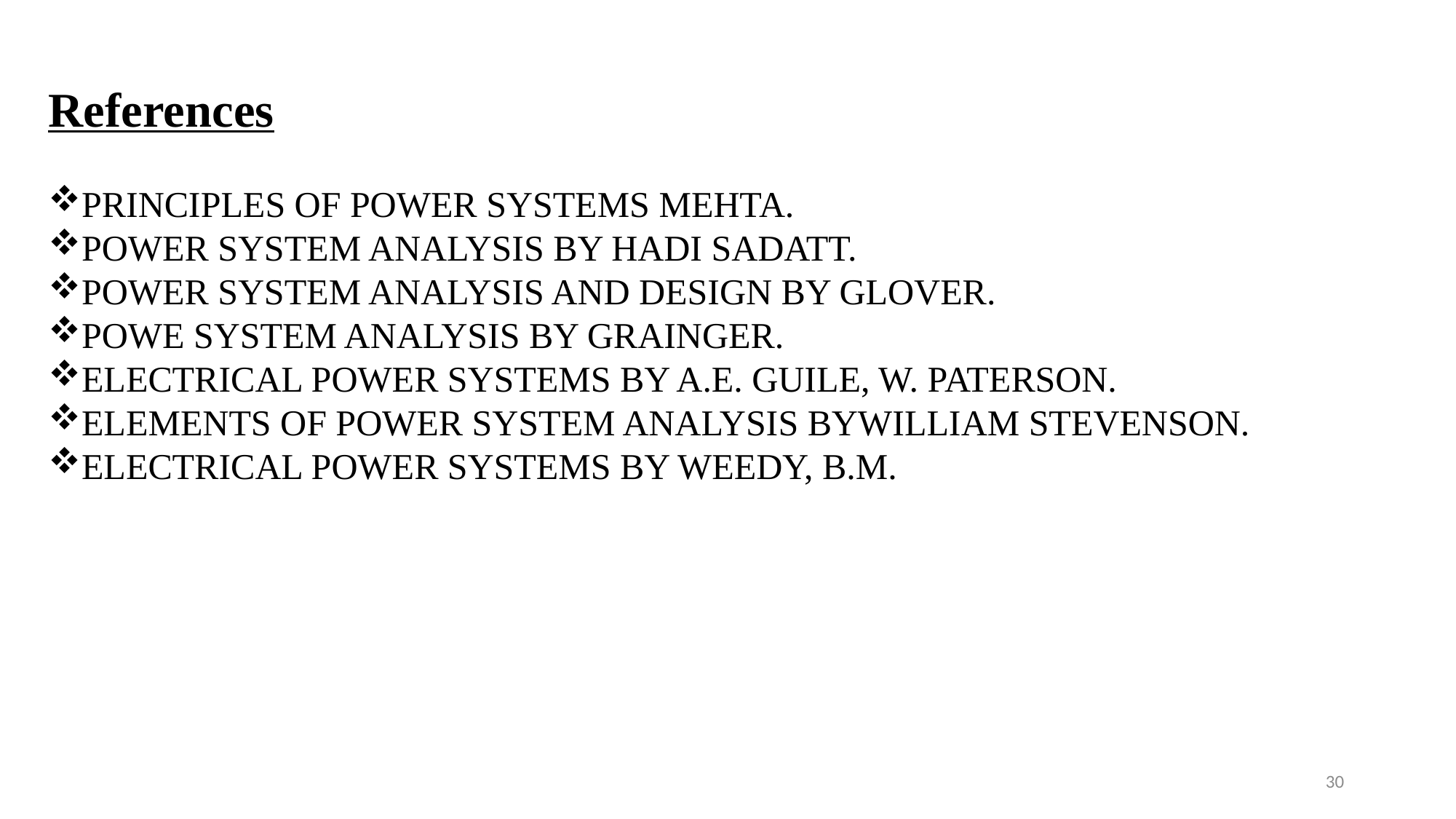

References

PRINCIPLES OF POWER SYSTEMS MEHTA.
POWER SYSTEM ANALYSIS BY HADI SADATT.
POWER SYSTEM ANALYSIS AND DESIGN BY GLOVER.
POWE SYSTEM ANALYSIS BY GRAINGER.
ELECTRICAL POWER SYSTEMS BY A.E. GUILE, W. PATERSON.
ELEMENTS OF POWER SYSTEM ANALYSIS BYWILLIAM STEVENSON.
ELECTRICAL POWER SYSTEMS BY WEEDY, B.M.
30